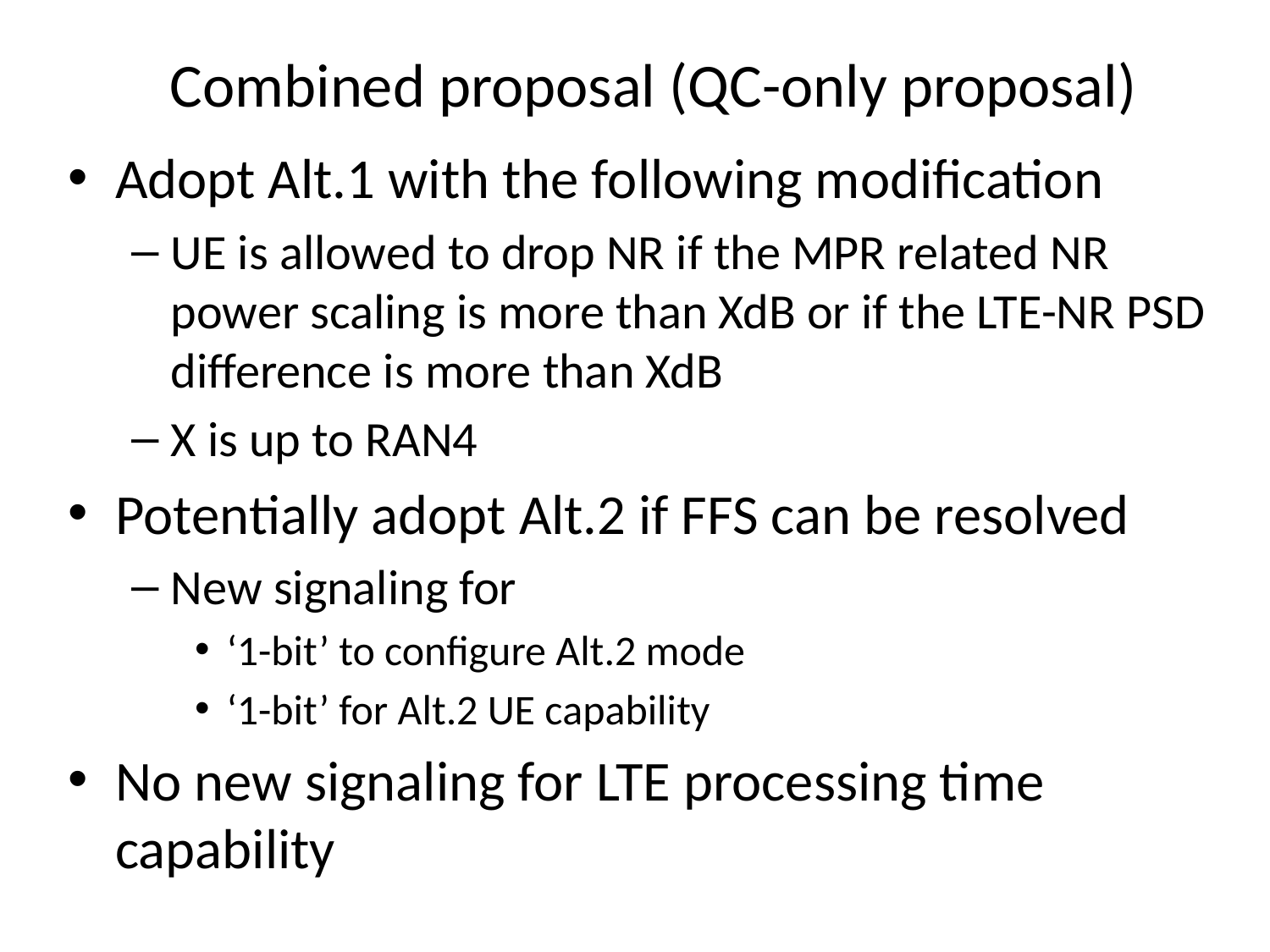

# Combined proposal (QC-only proposal)
Adopt Alt.1 with the following modification
UE is allowed to drop NR if the MPR related NR power scaling is more than XdB or if the LTE-NR PSD difference is more than XdB
X is up to RAN4
Potentially adopt Alt.2 if FFS can be resolved
New signaling for
‘1-bit’ to configure Alt.2 mode
‘1-bit’ for Alt.2 UE capability
No new signaling for LTE processing time capability